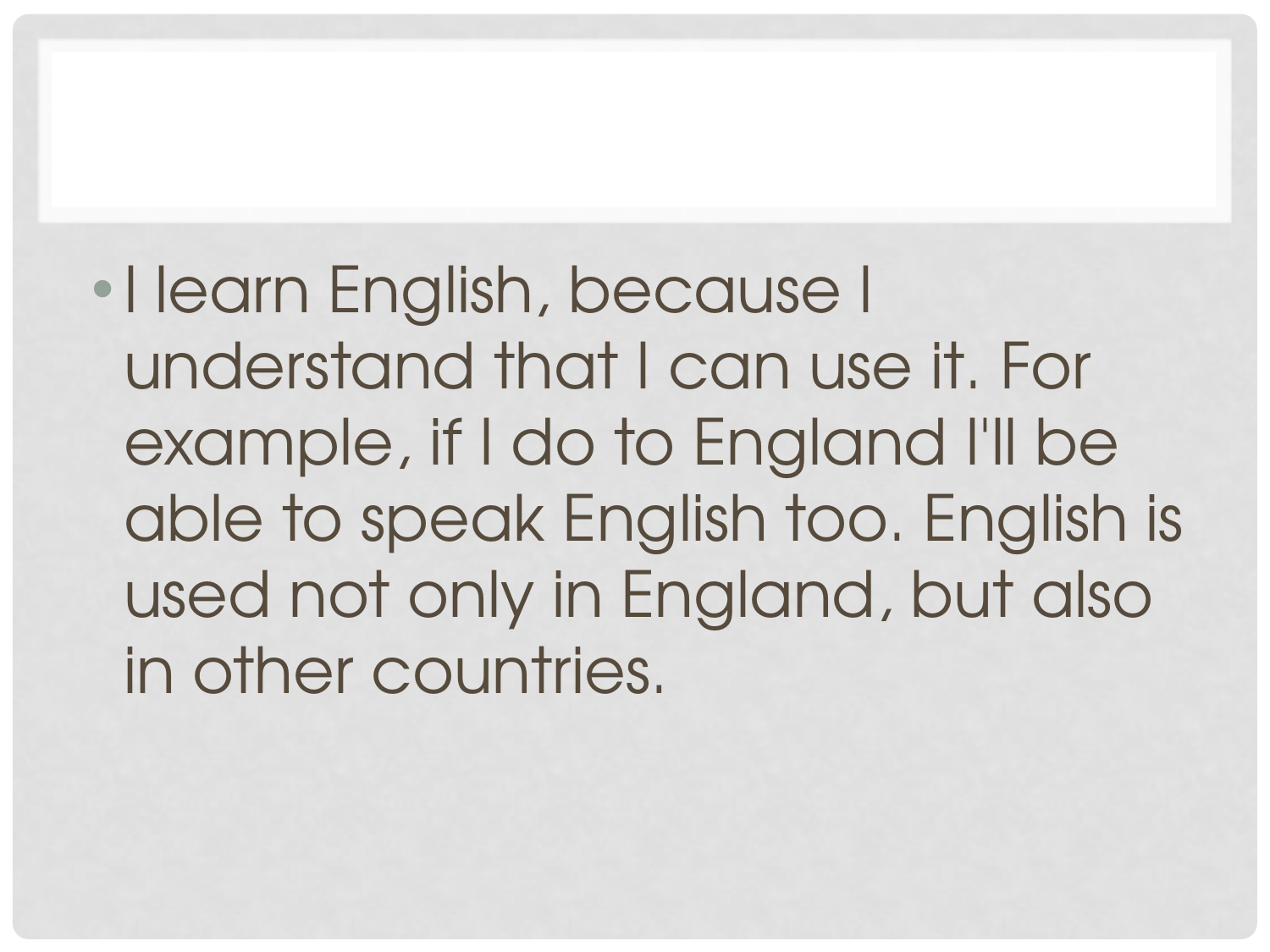

#
I learn English, because I understand that I can use it. For example, if I do to England I'll be able to speak English too. English is used not only in England, but also in other countries.